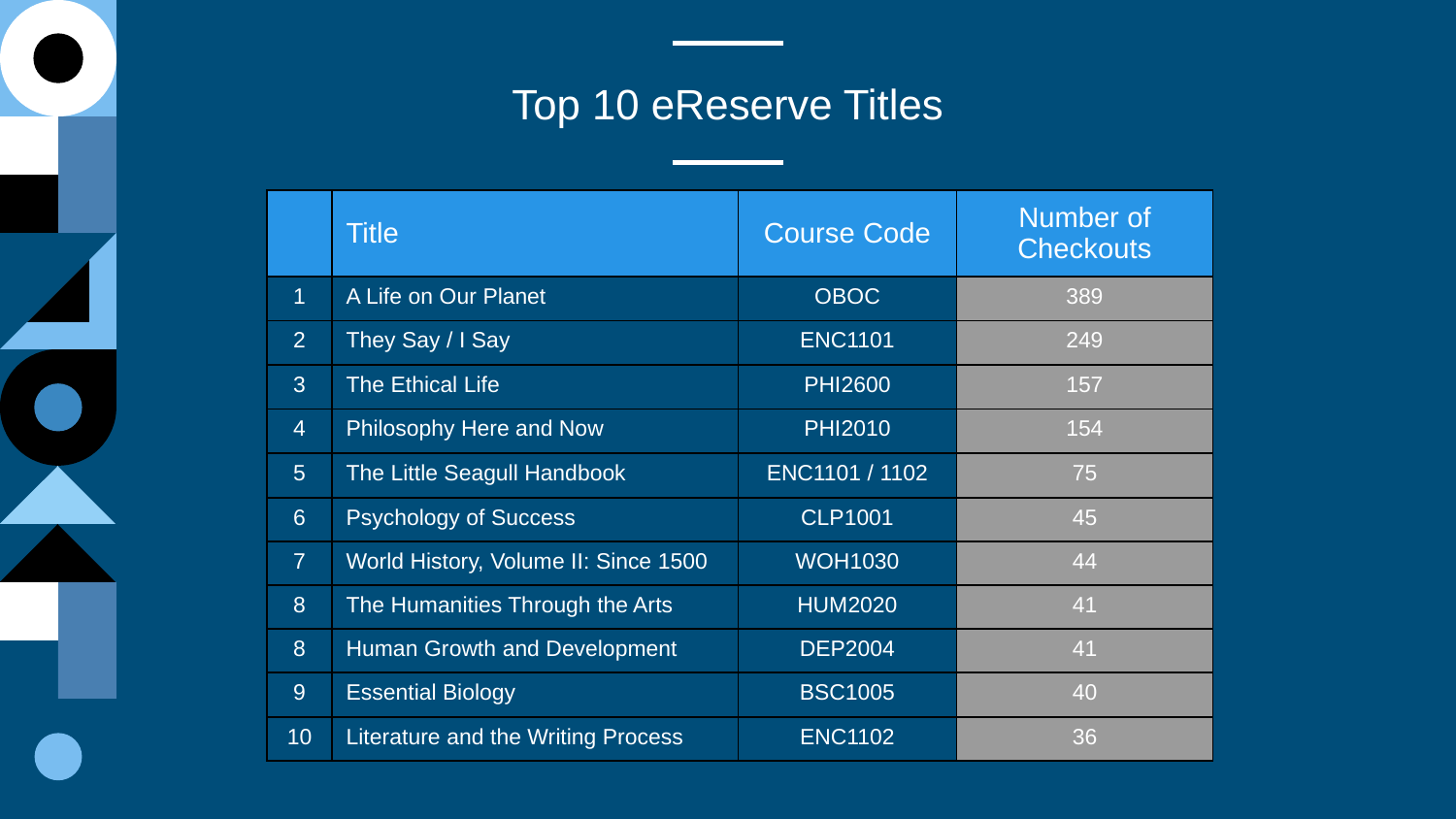

# Top 10 eReserve Titles
|  | Title | Course Code | Number of Checkouts |
| --- | --- | --- | --- |
| 1 | A Life on Our Planet | OBOC | 389 |
| 2 | They Say / I Say | ENC1101 | 249 |
| 3 | The Ethical Life | PHI2600 | 157 |
| 4 | Philosophy Here and Now | PHI2010 | 154 |
| 5 | The Little Seagull Handbook | ENC1101 / 1102 | 75 |
| 6 | Psychology of Success | CLP1001 | 45 |
| 7 | World History, Volume II: Since 1500 | WOH1030 | 44 |
| 8 | The Humanities Through the Arts | HUM2020 | 41 |
| 8 | Human Growth and Development | DEP2004 | 41 |
| 9 | Essential Biology | BSC1005 | 40 |
| 10 | Literature and the Writing Process | ENC1102 | 36 |